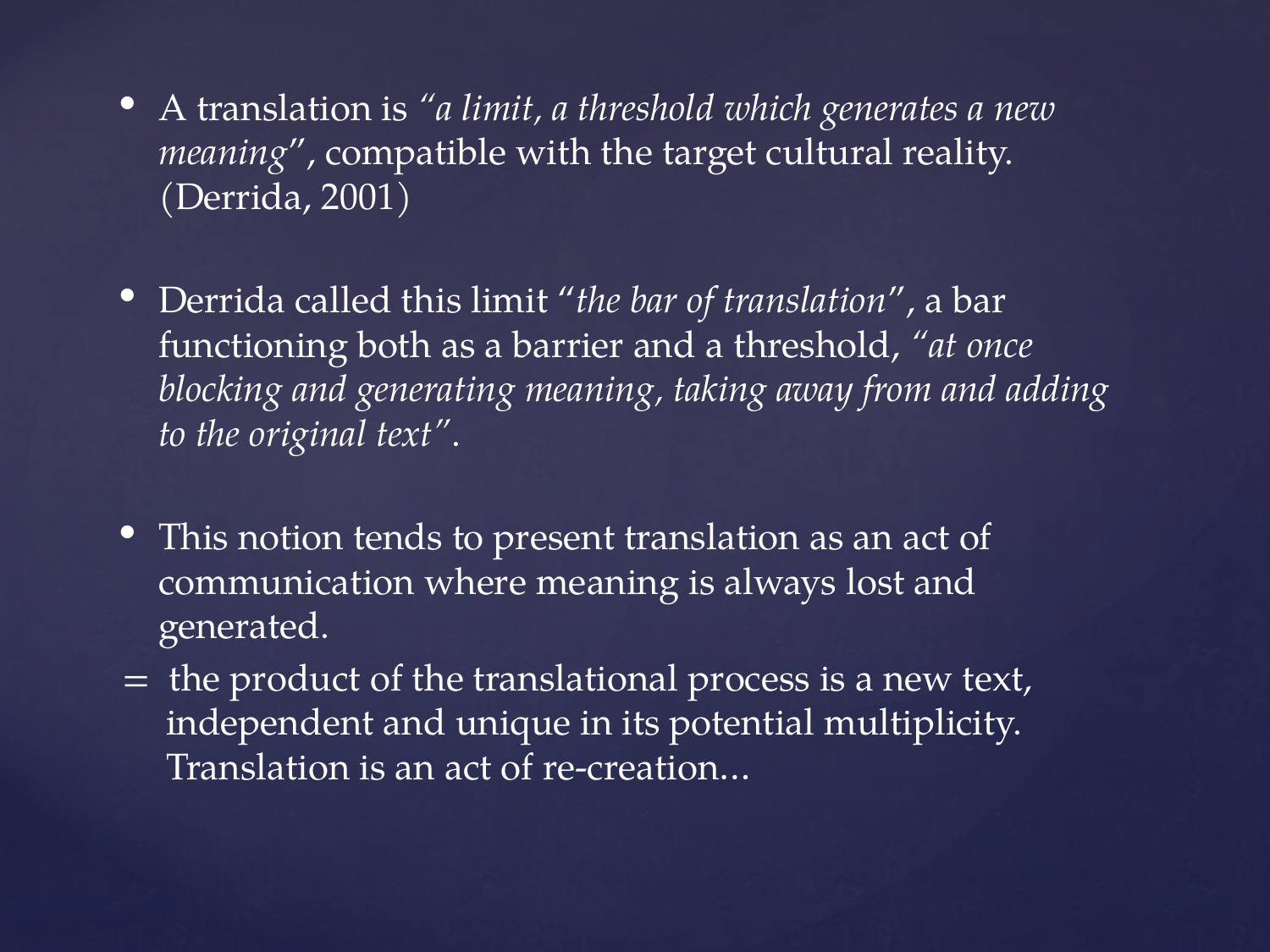

A translation is “a limit, a threshold which generates a new meaning”, compatible with the target cultural reality. (Derrida, 2001)

Derrida called this limit “the bar of translation”, a bar functioning both as a barrier and a threshold, “at once  blocking and generating meaning, taking away from and adding to the original text”.

This notion tends to present translation as an act of communication where meaning is always lost and generated.
 =  the product of the translational process is a new text, independent and unique in its potential multiplicity. Translation is an act of re-creation…

#